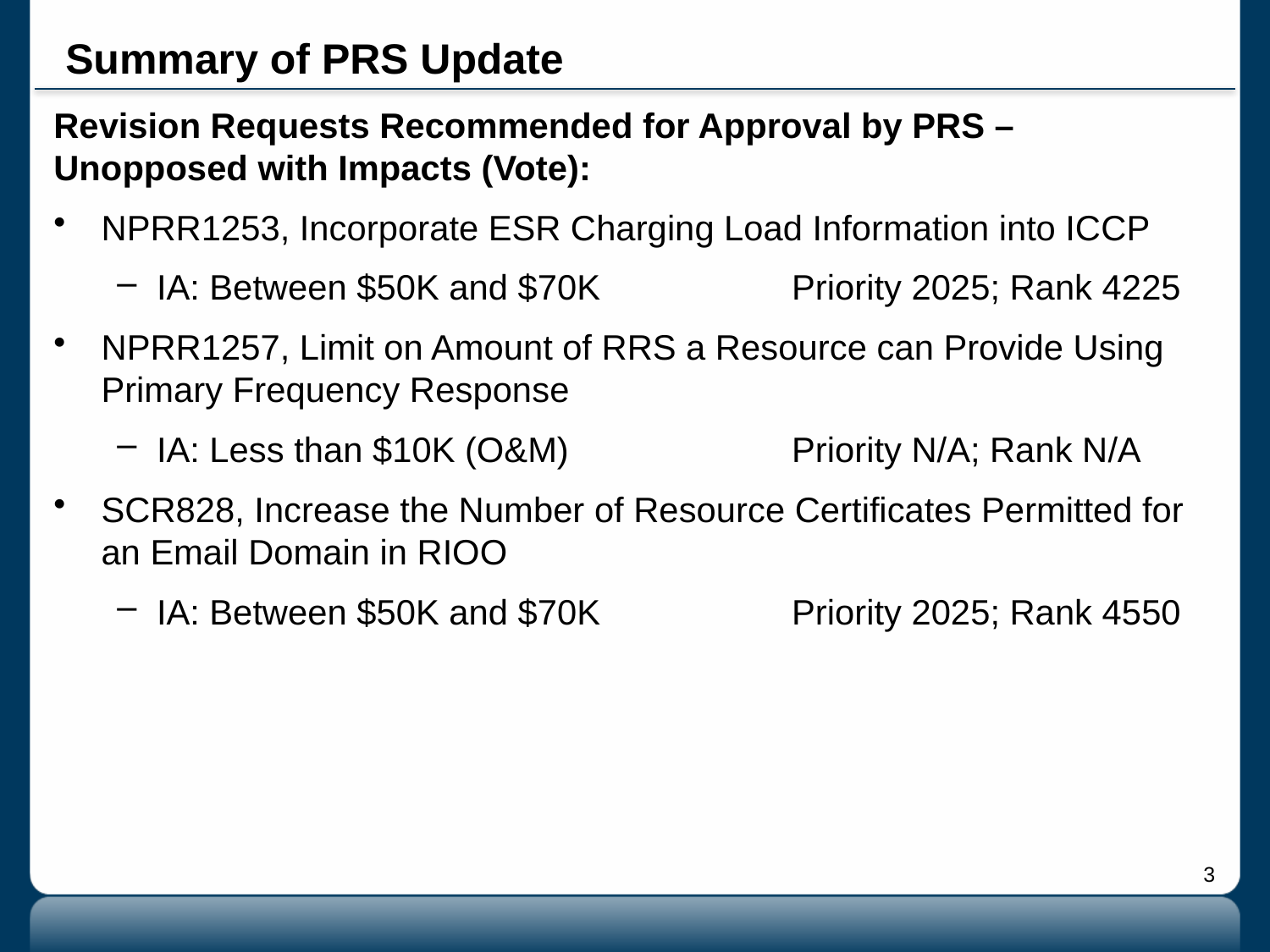

# Summary of PRS Update
Revision Requests Recommended for Approval by PRS – Unopposed with Impacts (Vote):
NPRR1253, Incorporate ESR Charging Load Information into ICCP
IA: Between $50K and $70K		Priority 2025; Rank 4225
NPRR1257, Limit on Amount of RRS a Resource can Provide Using Primary Frequency Response
IA: Less than $10K (O&M)		Priority N/A; Rank N/A
SCR828, Increase the Number of Resource Certificates Permitted for an Email Domain in RIOO
IA: Between $50K and $70K		Priority 2025; Rank 4550